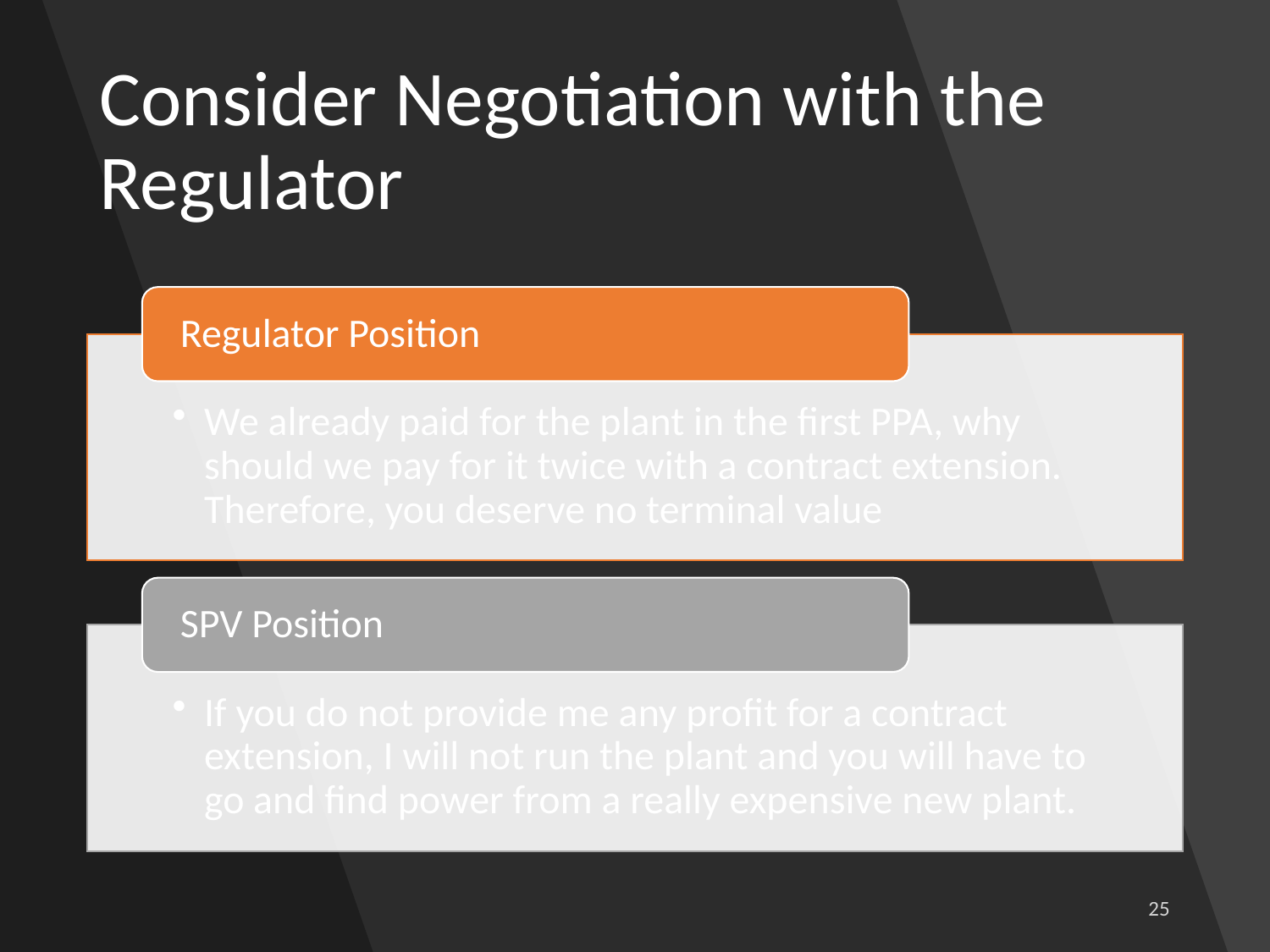

# Consider Negotiation with the Regulator
We already paid for the plant in the first PPA, why should we pay for it twice with a contract extension.  Therefore, you deserve no terminal value
Regulator Position
If you do not provide me any profit for a contract extension, I will not run the plant and you will have to go and find power from a really expensive new plant.
SPV Position
25